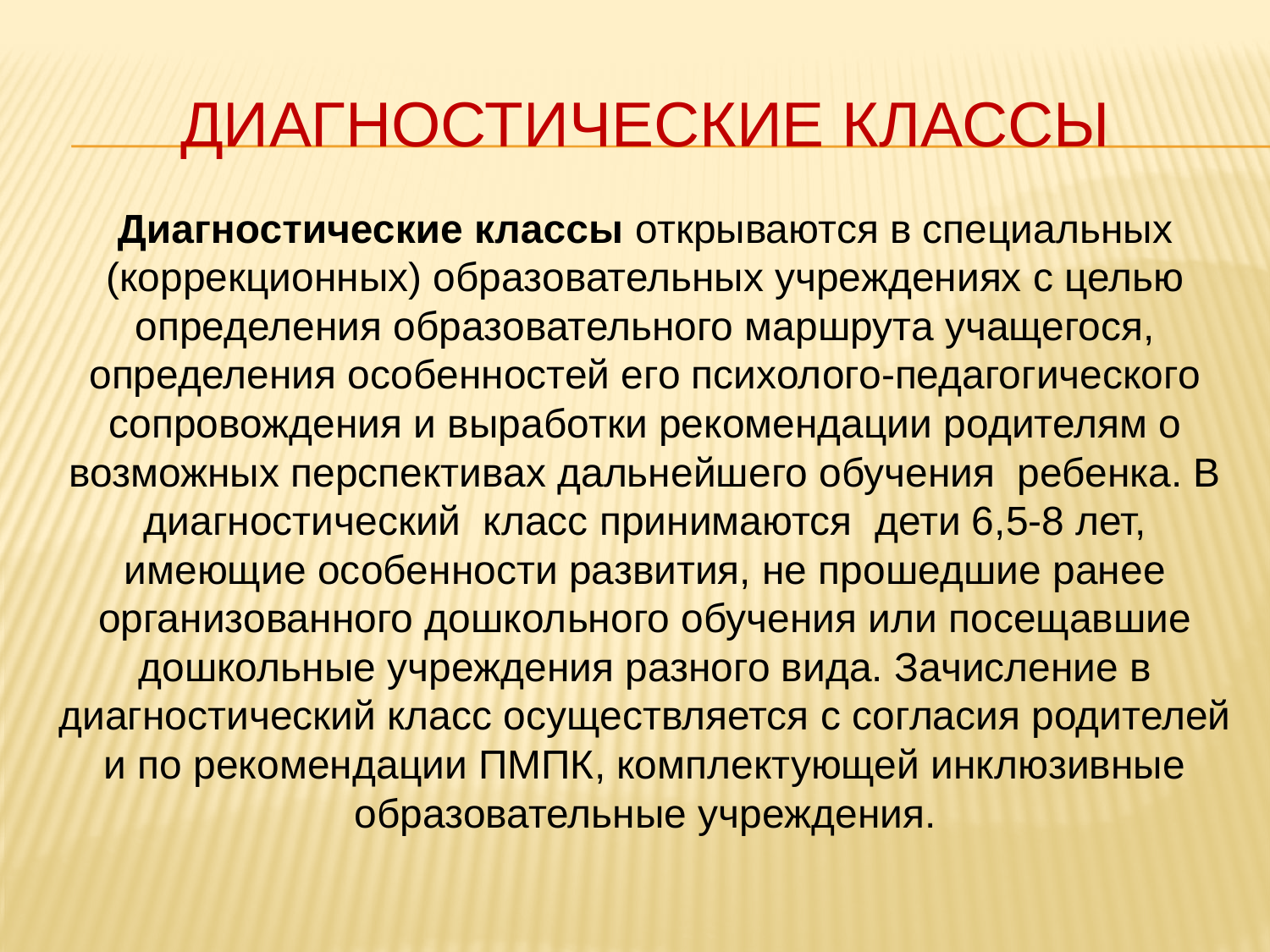

# Диагностические классы
Диагностические классы открываются в специальных (коррекционных) образовательных учреждениях с целью определения образовательного маршрута учащегося, определения особенностей его психолого-педагогического сопровождения и выработки рекомендации родителям о возможных перспективах дальнейшего обучения  ребенка. В диагностический  класс принимаются  дети 6,5-8 лет, имеющие особенности развития, не прошедшие ранее организованного дошкольного обучения или посещавшие дошкольные учреждения разного вида. Зачисление в диагностический класс осуществляется с согласия родителей и по рекомендации ПМПК, комплектующей инклюзивные образовательные учреждения.